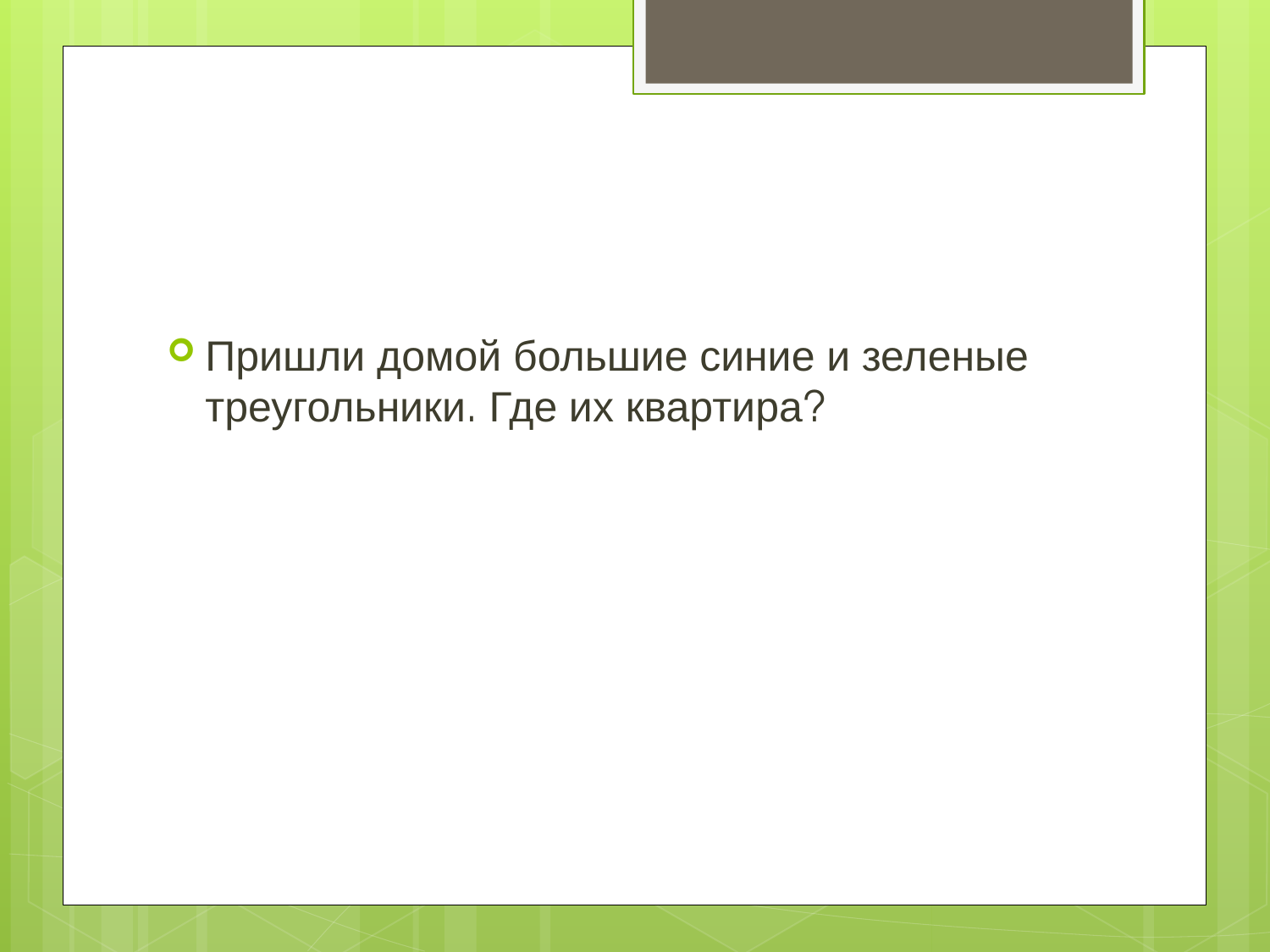

#
Пришли домой большие синие и зеленые треугольники. Где их квартира?